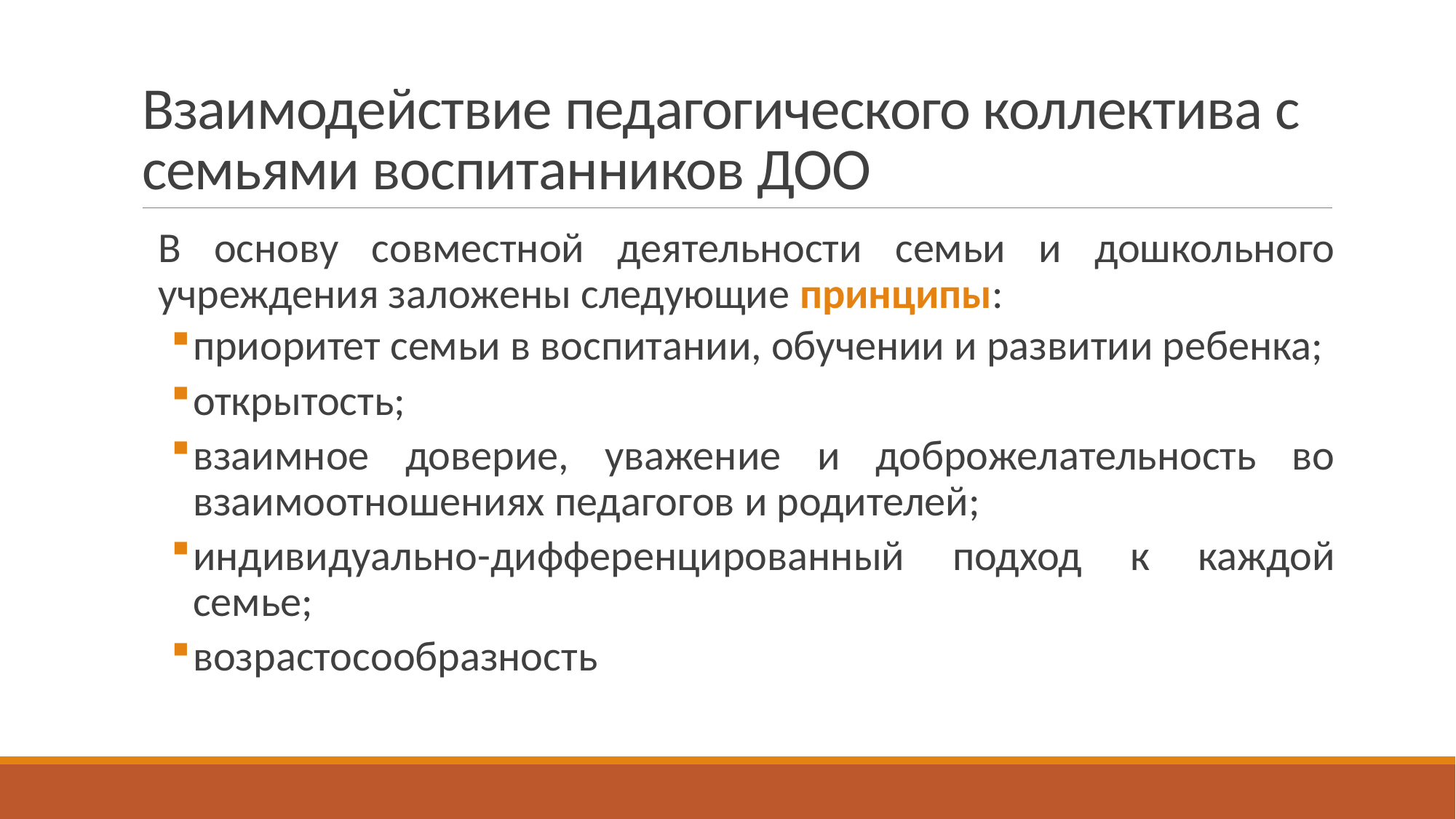

# Взаимодействие педагогического коллектива с семьями воспитанников ДОО
В основу совместной деятельности семьи и дошкольного учреждения заложены следующие принципы:
приоритет семьи в воспитании, обучении и развитии ребенка;
открытость;
взаимное доверие, уважение и доброжелательность во взаимоотношениях педагогов и родителей;
индивидуально-дифференцированный подход к каждой семье;
возрастосообразность